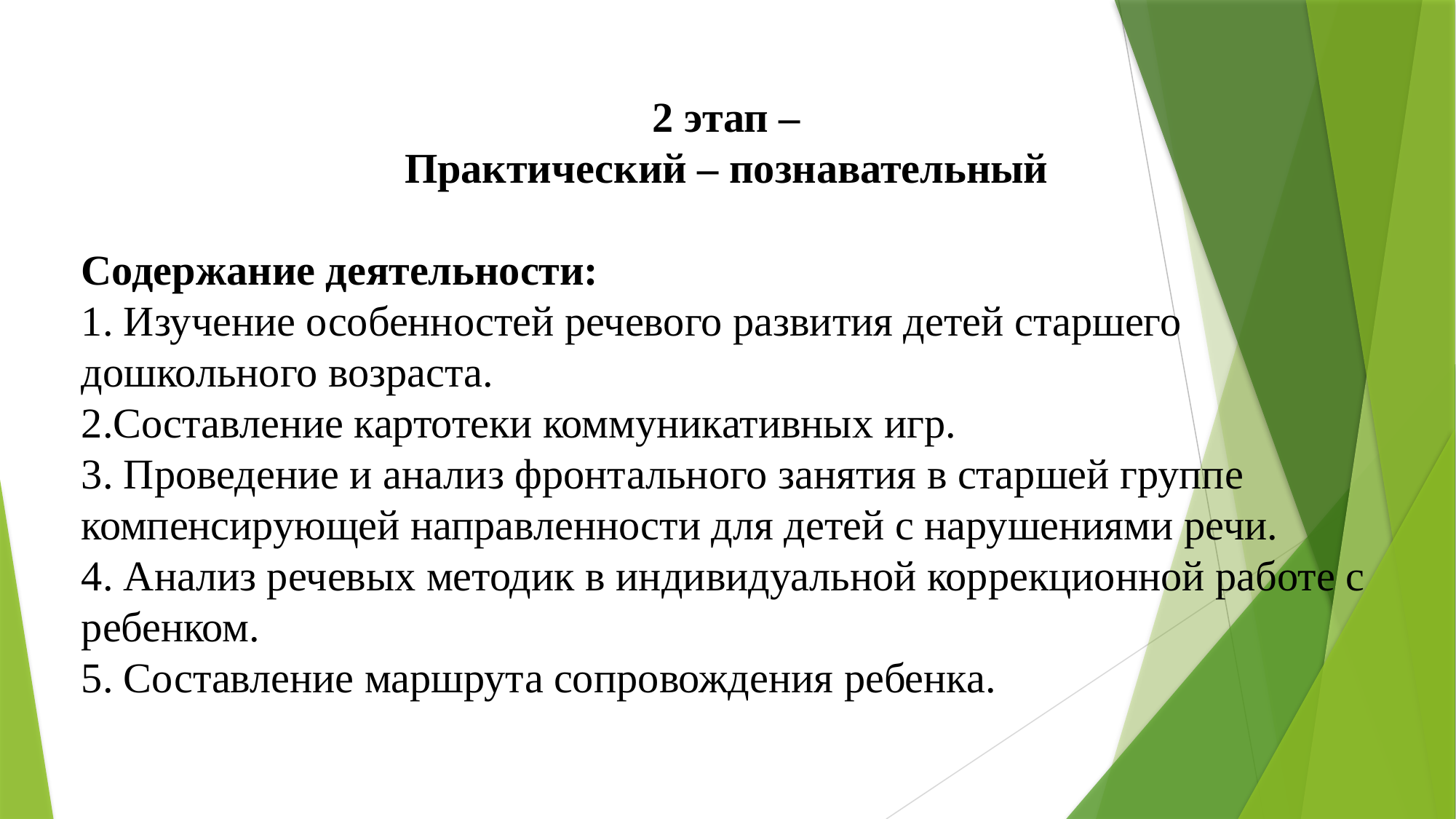

2 этап –
Практический – познавательный

Содержание деятельности:
1. Изучение особенностей речевого развития детей старшего дошкольного возраста.
2.Составление картотеки коммуникативных игр.
3. Проведение и анализ фронтального занятия в старшей группе компенсирующей направленности для детей с нарушениями речи.
4. Анализ речевых методик в индивидуальной коррекционной работе с ребенком.
5. Составление маршрута сопровождения ребенка.